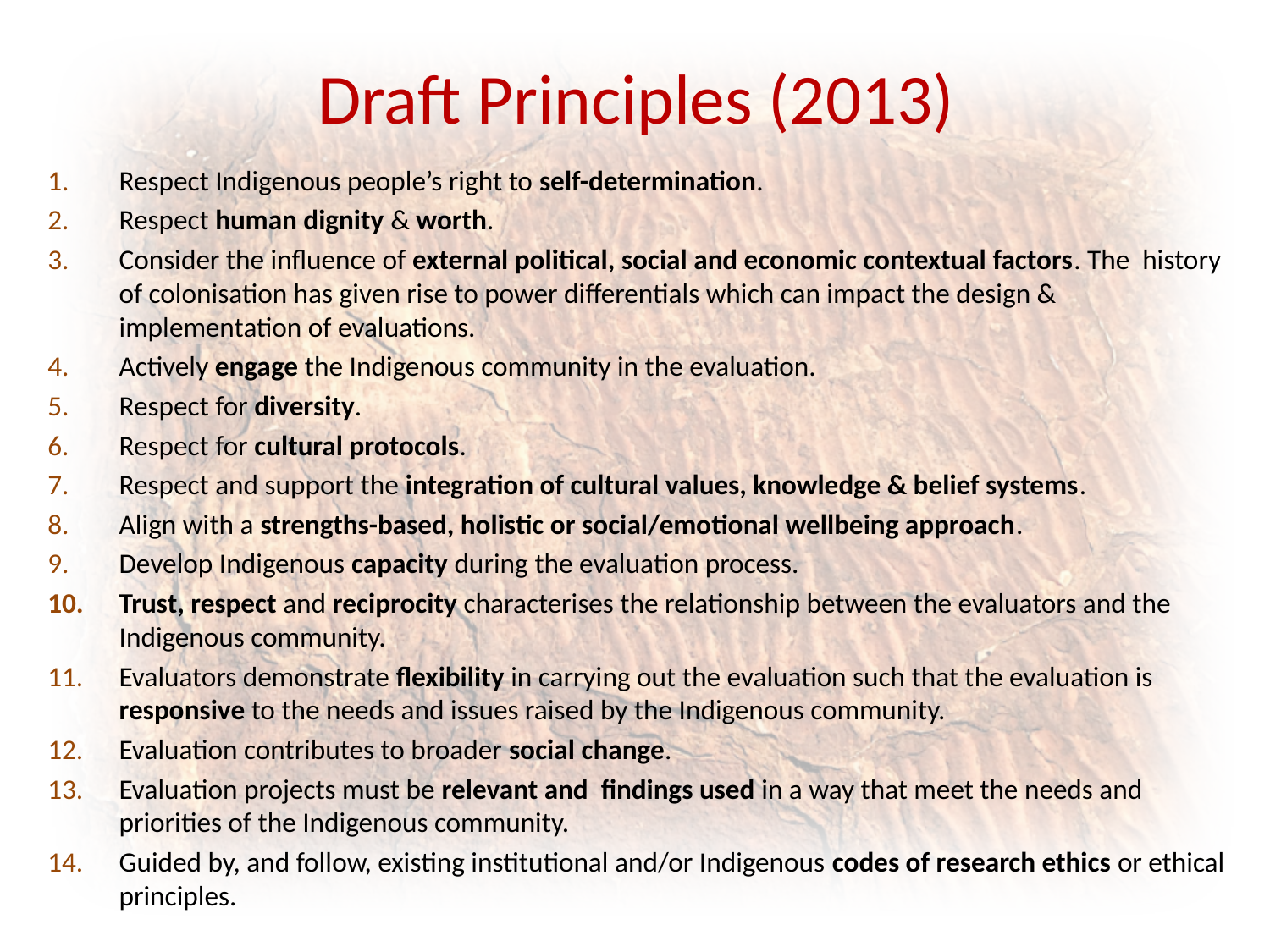

# Draft Principles (2013)
Respect Indigenous people’s right to self-determination.
Respect human dignity & worth.
Consider the influence of external political, social and economic contextual factors. The  history of colonisation has given rise to power differentials which can impact the design & implementation of evaluations.
Actively engage the Indigenous community in the evaluation.
Respect for diversity.
Respect for cultural protocols.
Respect and support the integration of cultural values, knowledge & belief systems.
Align with a strengths-based, holistic or social/emotional wellbeing approach.
Develop Indigenous capacity during the evaluation process.
Trust, respect and reciprocity characterises the relationship between the evaluators and the Indigenous community.
Evaluators demonstrate flexibility in carrying out the evaluation such that the evaluation is responsive to the needs and issues raised by the Indigenous community.
Evaluation contributes to broader social change.
Evaluation projects must be relevant and  findings used in a way that meet the needs and priorities of the Indigenous community.
Guided by, and follow, existing institutional and/or Indigenous codes of research ethics or ethical principles.